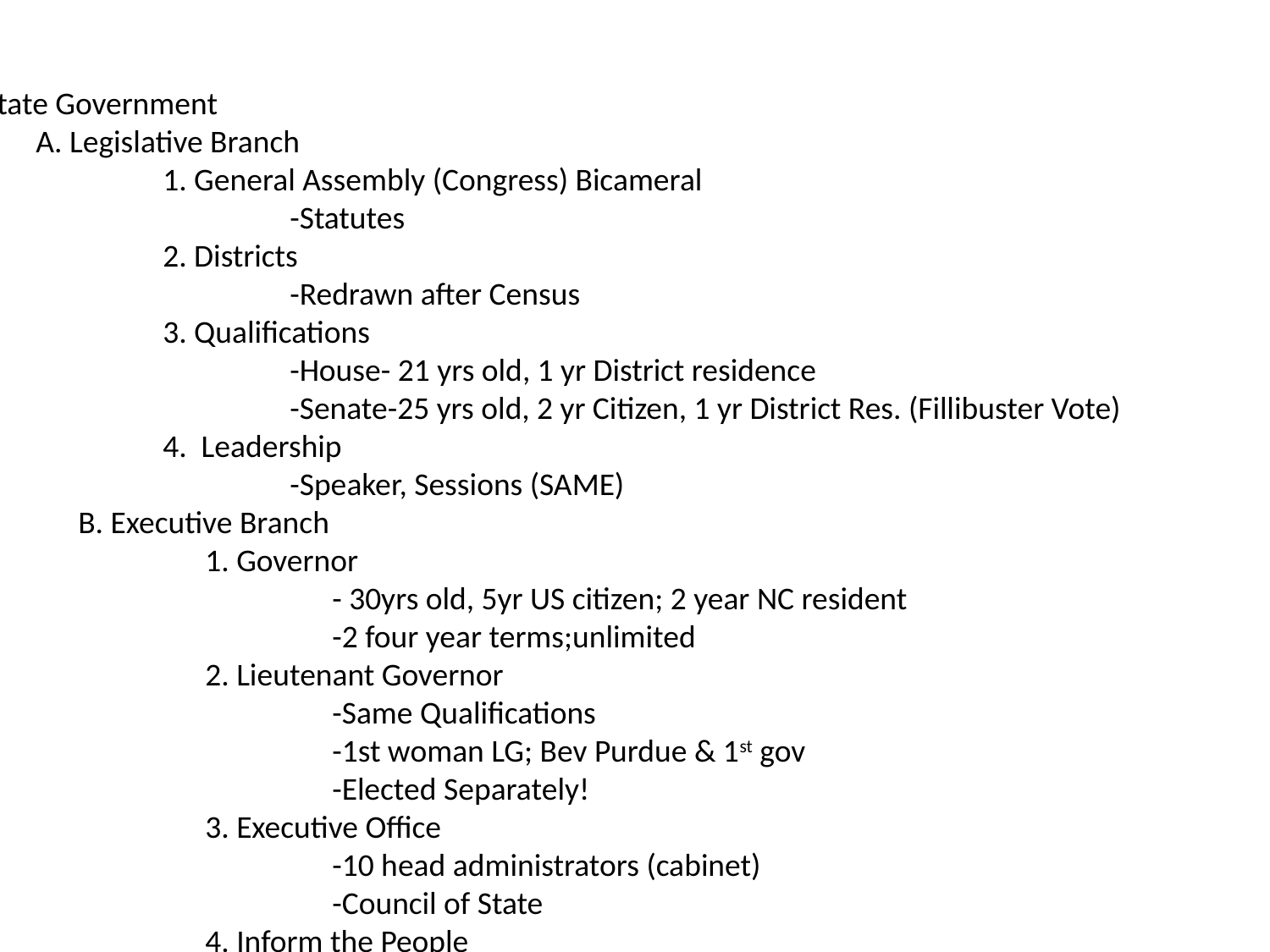

II. State Government
	A. Legislative Branch
		1. General Assembly (Congress) Bicameral
			-Statutes
		2. Districts
			-Redrawn after Census
		3. Qualifications
			-House- 21 yrs old, 1 yr District residence
			-Senate-25 yrs old, 2 yr Citizen, 1 yr District Res. (Fillibuster Vote)
		4.  Leadership
			-Speaker, Sessions (SAME)
	B. Executive Branch
		1. Governor
			- 30yrs old, 5yr US citizen; 2 year NC resident
			-2 four year terms;unlimited
		2. Lieutenant Governor
			-Same Qualifications
			-1st woman LG; Bev Purdue & 1st gov
			-Elected Separately!
		3. Executive Office
			-10 head administrators (cabinet)
			-Council of State
		4. Inform the People